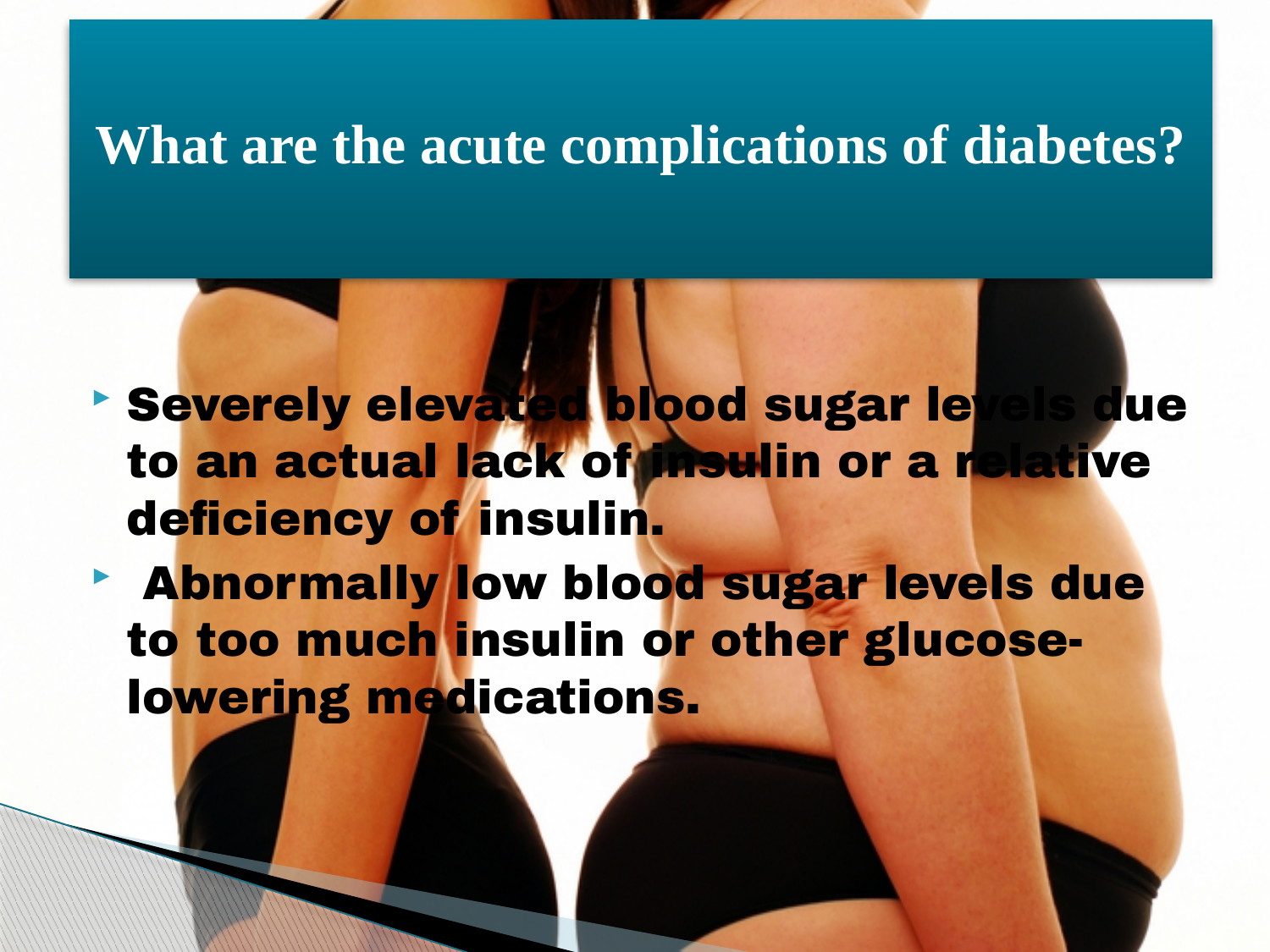

# What are the acute complications of diabetes?
Severely elevated blood sugar levels due to an actual lack of insulin or a relative deficiency of insulin.
 Abnormally low blood sugar levels due to too much insulin or other glucose-lowering medications.